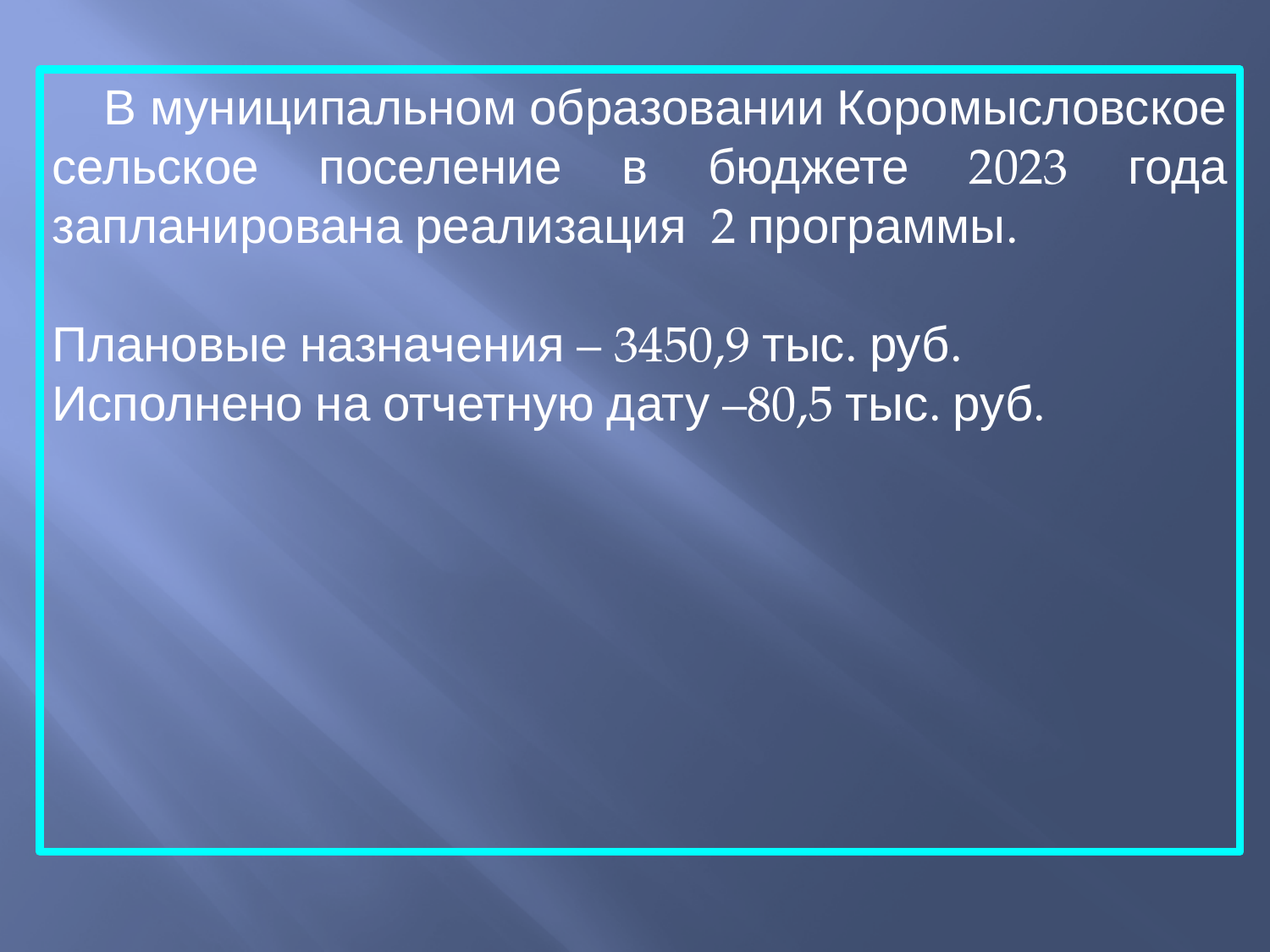

В муниципальном образовании Коромысловское сельское поселение в бюджете 2023 года запланирована реализация  2 программы.

Плановые назначения – 3450,9 тыс. руб.
Исполнено на отчетную дату –80,5 тыс. руб.